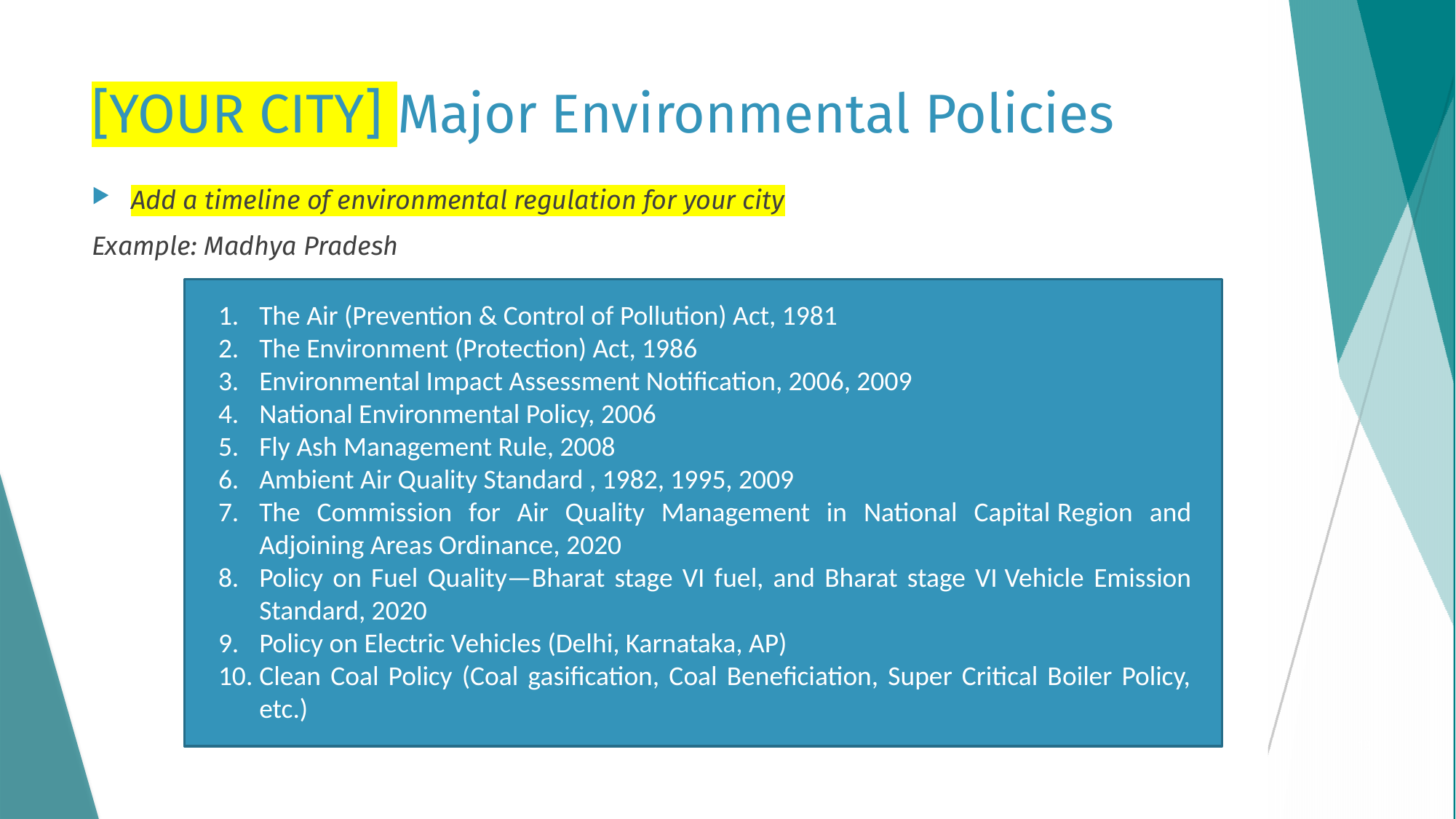

# [YOUR CITY] Major Environmental Policies
Add a timeline of environmental regulation for your city
Example: Madhya Pradesh

The Air (Prevention & Control of Pollution) Act, 1981​
The Environment (Protection) Act, 1986​
Environmental Impact Assessment Notification, 2006, 2009​
National Environmental Policy, 2006​
Fly Ash Management Rule, 2008​
Ambient Air Quality Standard , 1982, 1995, 2009​
The Commission for Air Quality Management in National Capital Region and Adjoining Areas Ordinance, 2020​
Policy on Fuel Quality—Bharat stage VI fuel, and Bharat stage VI Vehicle Emission Standard, 2020
Policy on Electric Vehicles (Delhi, Karnataka, AP)​
Clean Coal Policy (Coal gasification, Coal Beneficiation, Super Critical Boiler Policy, etc.)
18